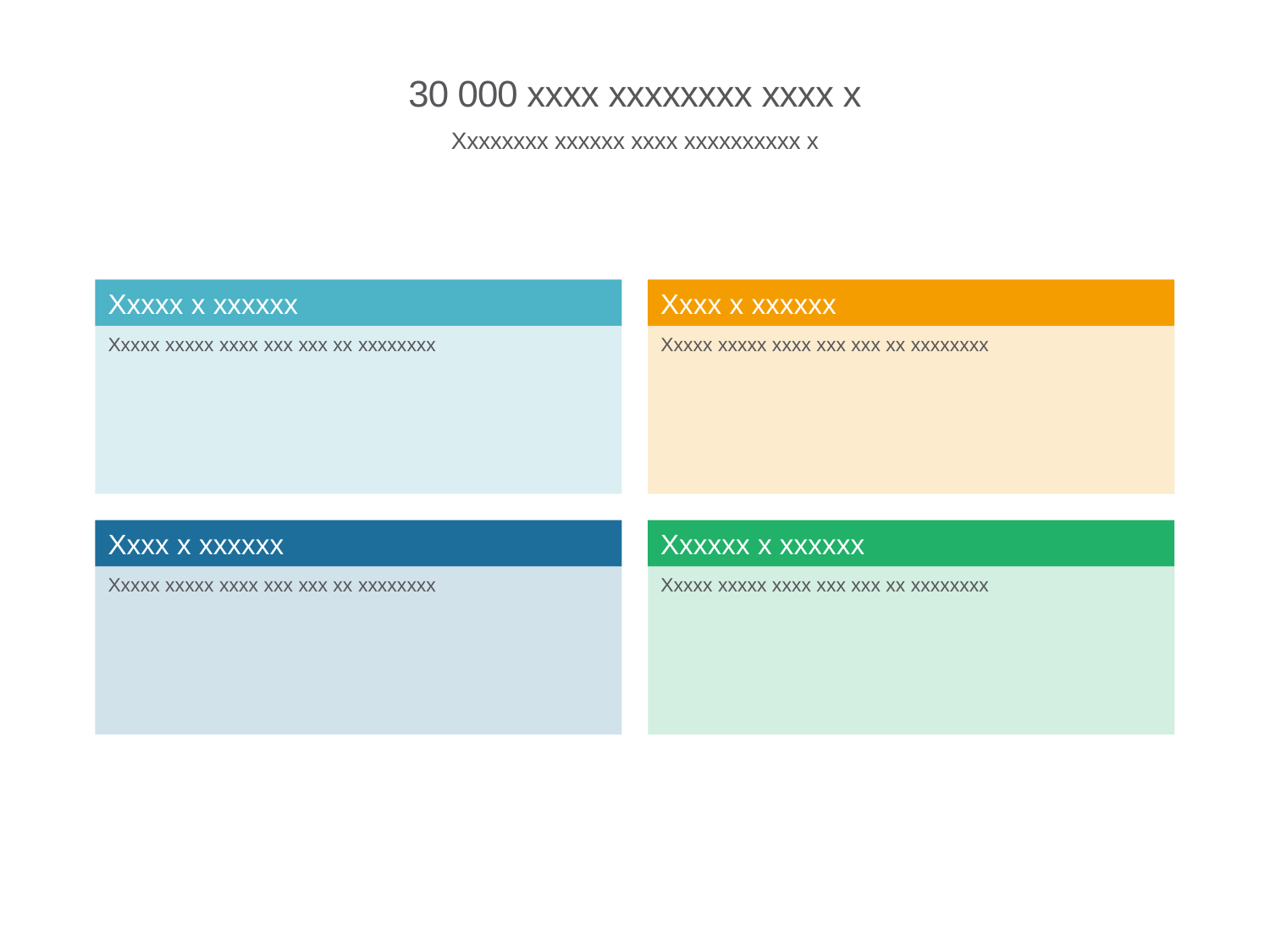

# 30 000 xxxx xxxxxxxx xxxx x
Xxxxxxxx xxxxxx xxxx xxxxxxxxxx x
Xxxxx x xxxxxx
Xxxx x xxxxxx
Xxxxx xxxxx xxxx xxx xxx xx xxxxxxxx
Xxxxx xxxxx xxxx xxx xxx xx xxxxxxxx
Xxxx x xxxxxx
Xxxxxx x xxxxxx
Xxxxx xxxxx xxxx xxx xxx xx xxxxxxxx
Xxxxx xxxxx xxxx xxx xxx xx xxxxxxxx